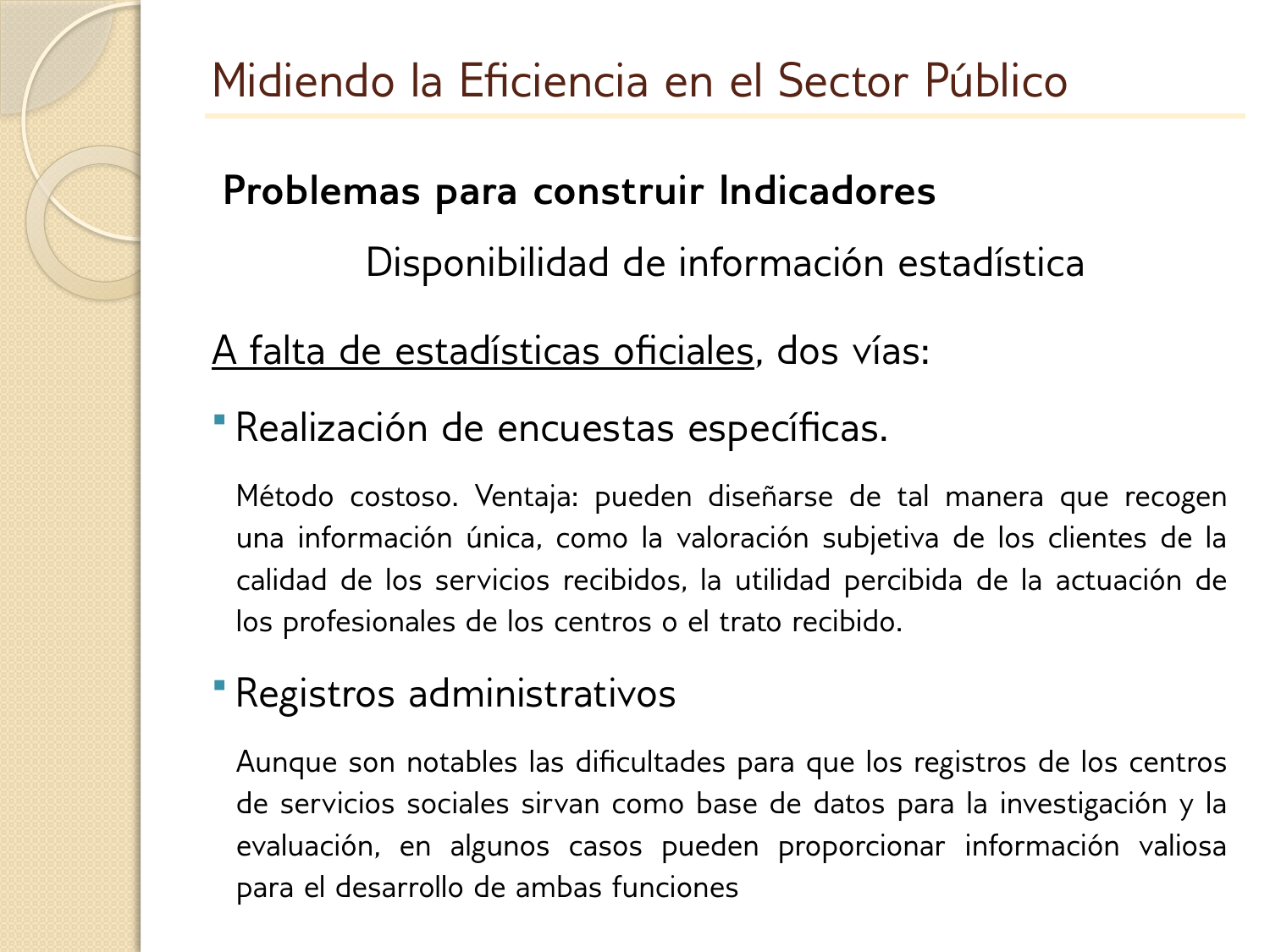

# Midiendo la Eficiencia en el Sector Público
Problemas para construir Indicadores
Disponibilidad de información estadística
A falta de estadísticas oficiales, dos vías:
Realización de encuestas específicas.
Método costoso. Ventaja: pueden diseñarse de tal manera que recogen una información única, como la valoración subjetiva de los clientes de la calidad de los servicios recibidos, la utilidad percibida de la actuación de los profesionales de los centros o el trato recibido.
Registros administrativos
Aunque son notables las dificultades para que los registros de los centros de servicios sociales sirvan como base de datos para la investigación y la evaluación, en algunos casos pueden proporcionar información valiosa para el desarrollo de ambas funciones